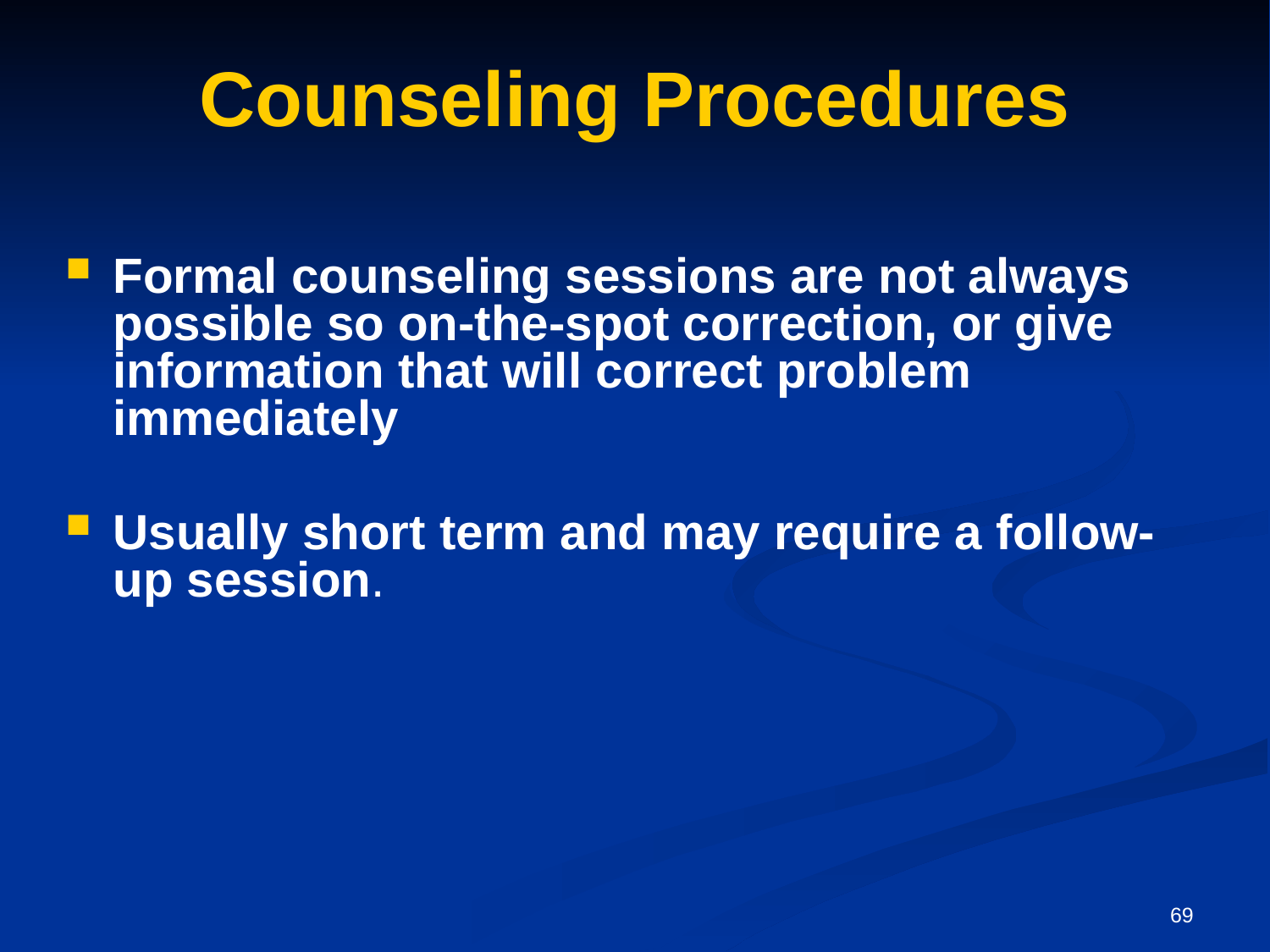

# Counseling Procedures

Formal counseling sessions are not always possible so on-the-spot correction, or give information that will correct problem immediately

Usually short term and may require a follow-up session.
69